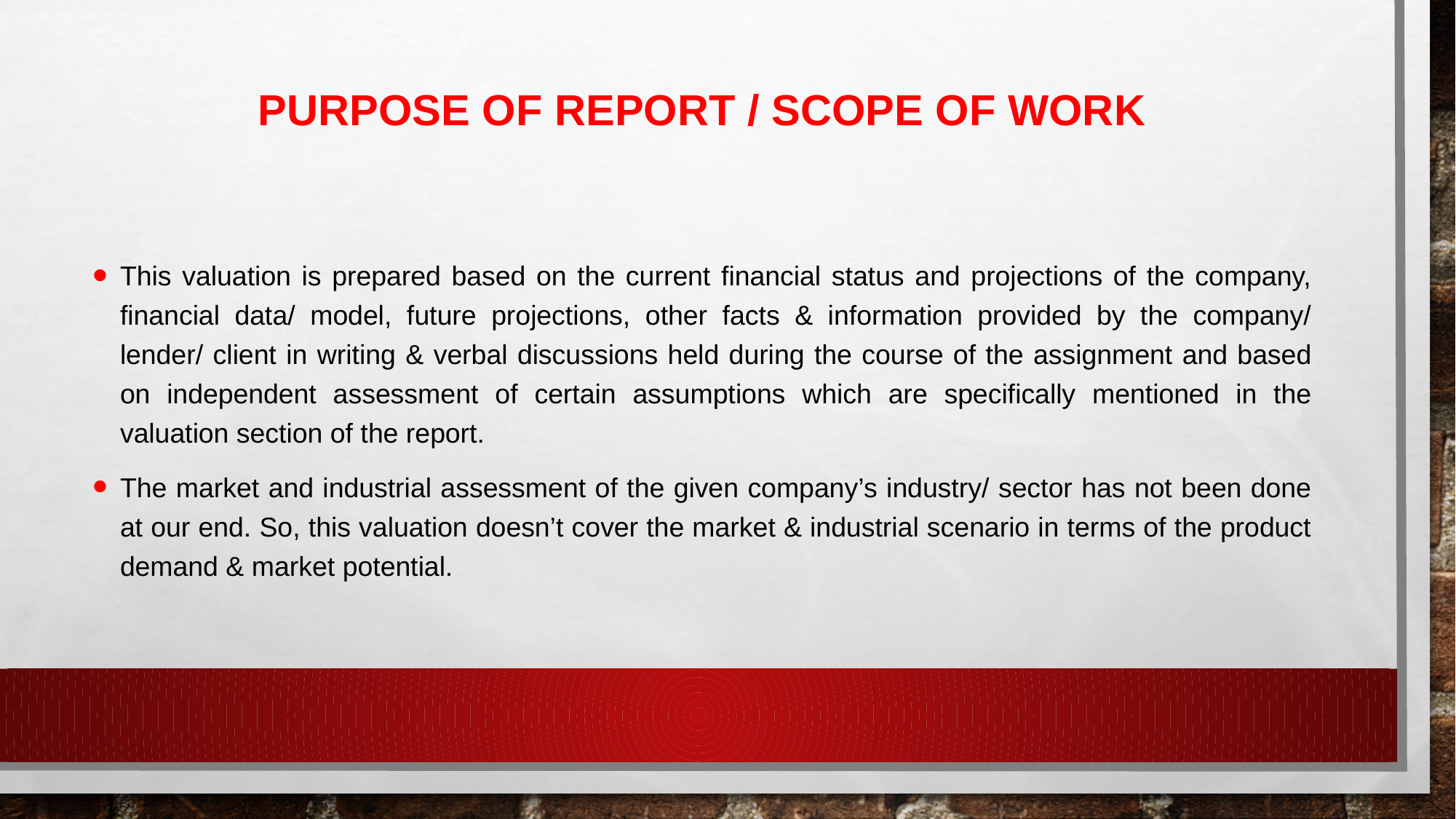

# PURPOSE OF REPORT / SCOPE OF WORk
This valuation is prepared based on the current financial status and projections of the company, financial data/ model, future projections, other facts & information provided by the company/ lender/ client in writing & verbal discussions held during the course of the assignment and based on independent assessment of certain assumptions which are specifically mentioned in the valuation section of the report.
The market and industrial assessment of the given company’s industry/ sector has not been done at our end. So, this valuation doesn’t cover the market & industrial scenario in terms of the product demand & market potential.